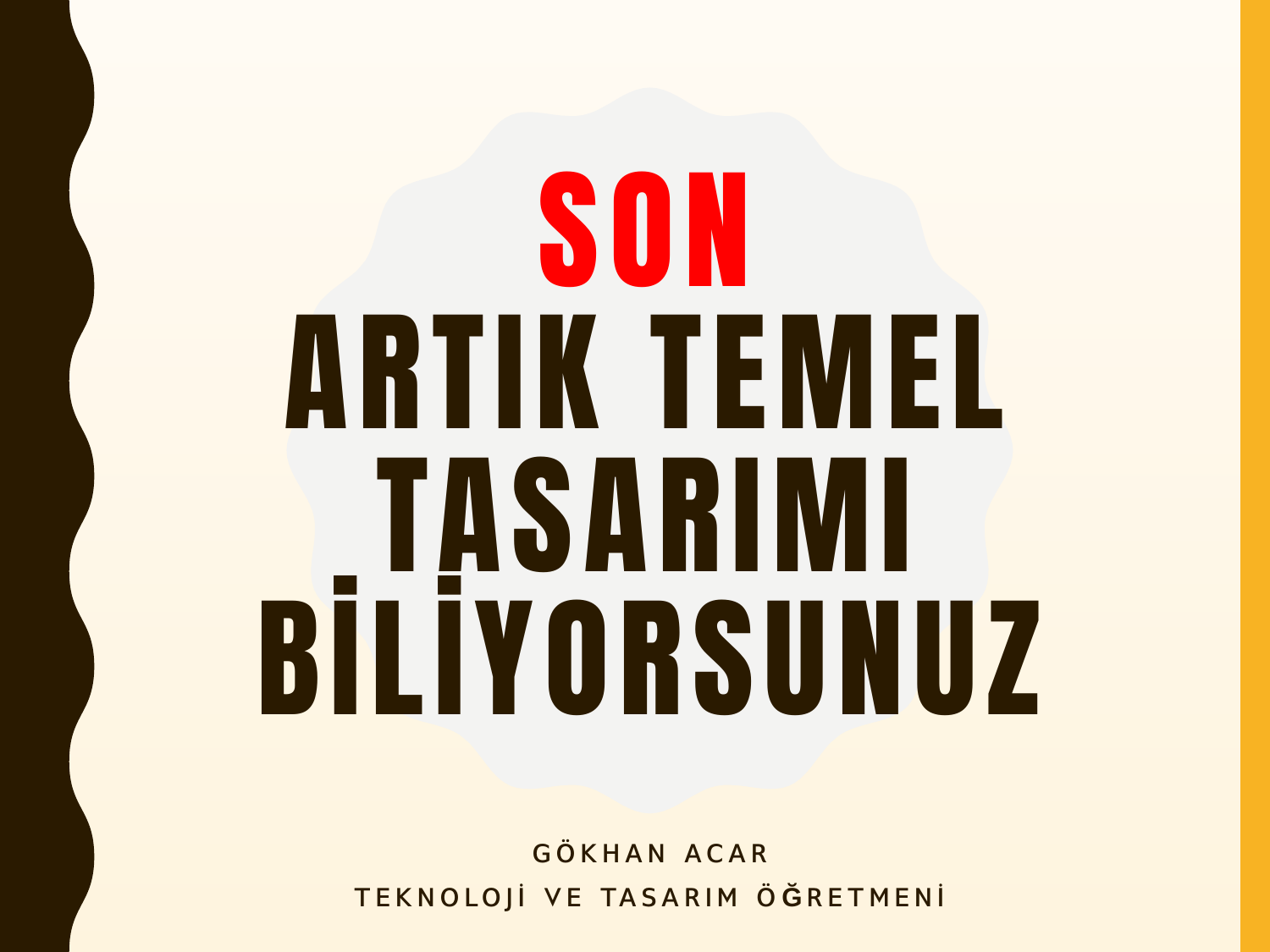

# Son Artık Temel Tasarımı Biliyorsunuz
Gökhan ACAR
Teknoloji ve Tasarım Öğretmeni